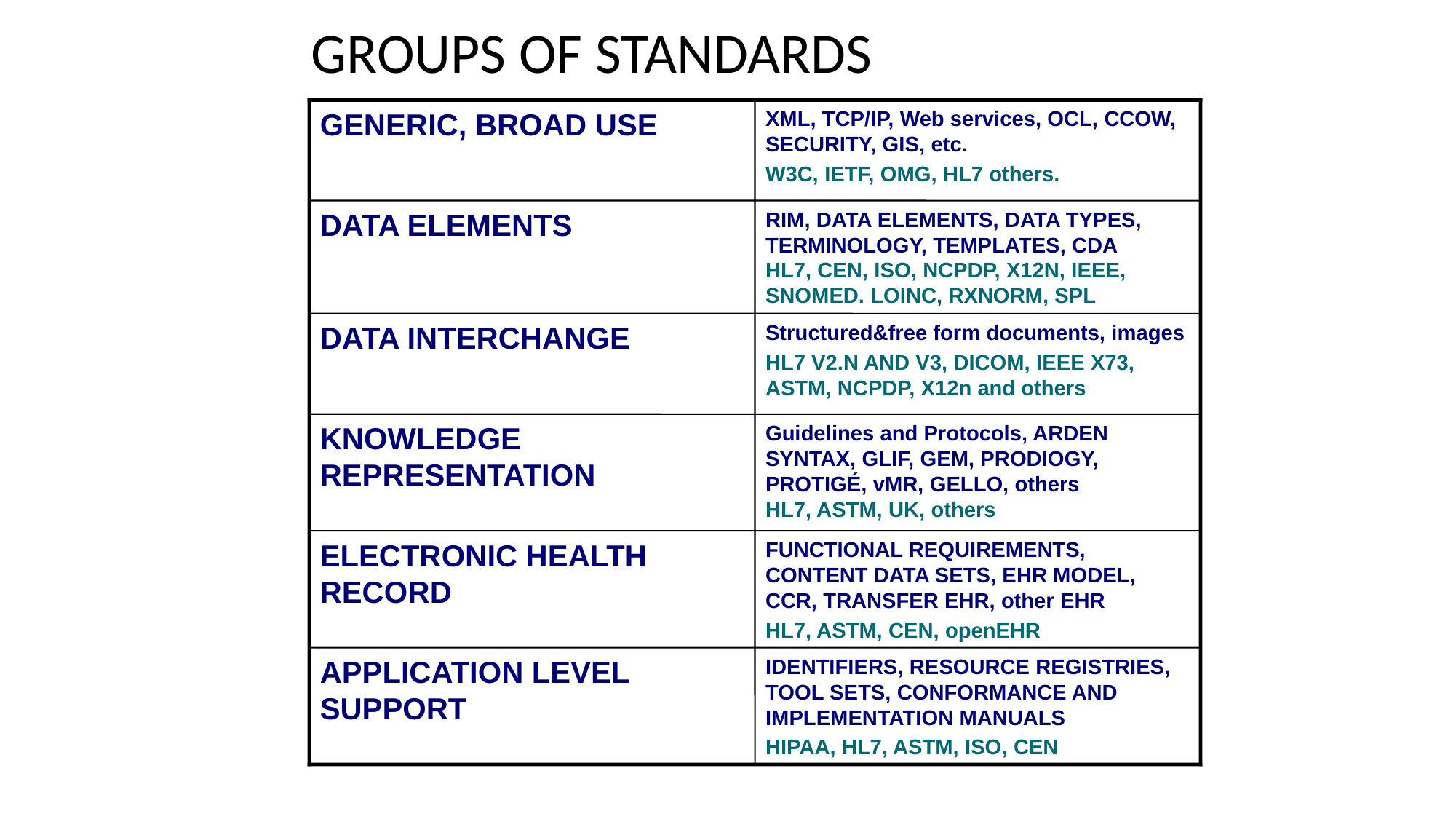

# GROUPS OF STANDARDS
GENERIC, BROAD USE

XML, TCP/IP, Web services, OCL, CCOW, SECURITY, GIS, etc.
W3C, IETF, OMG, HL7 others.

DATA ELEMENTS

RIM, DATA ELEMENTS, DATA TYPES, TERMINOLOGY, TEMPLATES, CDA
HL7, CEN, ISO, NCPDP, X12N, IEEE, SNOMED. LOINC, RXNORM, SPL
DATA INTERCHANGE

Structured&free form documents, images
HL7 V2.N AND V3, DICOM, IEEE X73, ASTM, NCPDP, X12n and others
KNOWLEDGE REPRESENTATION

Guidelines and Protocols, ARDEN SYNTAX, GLIF, GEM, PRODIOGY, PROTIGÉ, vMR, GELLO, others
HL7, ASTM, UK, others
ELECTRONIC HEALTH RECORD

FUNCTIONAL REQUIREMENTS, CONTENT DATA SETS, EHR MODEL, CCR, TRANSFER EHR, other EHR
HL7, ASTM, CEN, openEHR
APPLICATION LEVEL SUPPORT

IDENTIFIERS, RESOURCE REGISTRIES, TOOL SETS, CONFORMANCE AND IMPLEMENTATION MANUALS
HIPAA, HL7, ASTM, ISO, CEN